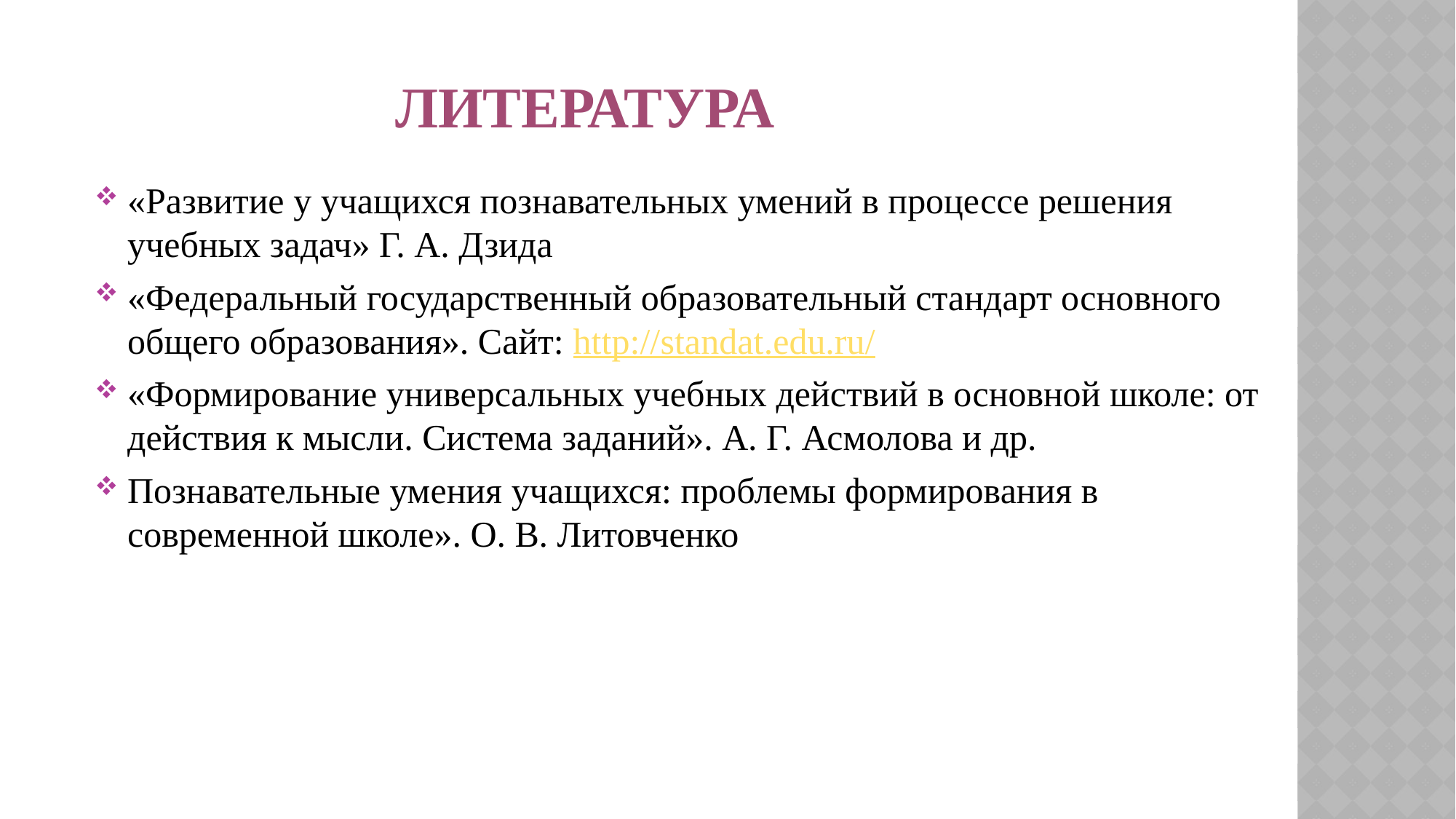

# Литература
«Развитие у учащихся познавательных умений в процессе решения учебных задач» Г. А. Дзида
«Федеральный государственный образовательный стандарт основного общего образования». Сайт: http://standat.edu.ru/
«Формирование универсальных учебных действий в основной школе: от действия к мысли. Система заданий». А. Г. Асмолова и др.
Познавательные умения учащихся: проблемы формирования в современной школе». О. В. Литовченко